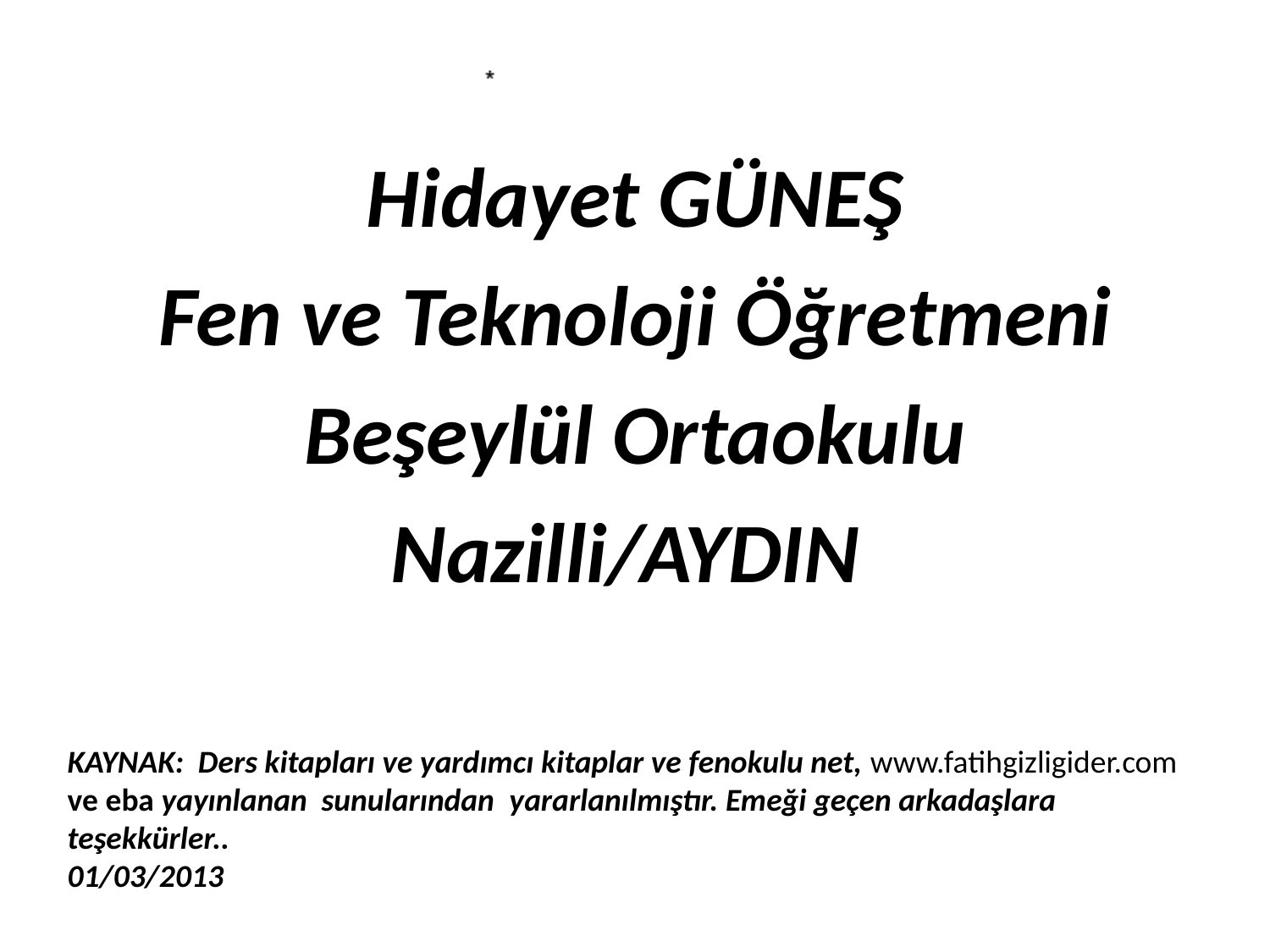

Hidayet GÜNEŞ
Fen ve Teknoloji Öğretmeni
Beşeylül Ortaokulu
Nazilli/AYDIN
KAYNAK:  Ders kitapları ve yardımcı kitaplar ve fenokulu net, www.fatihgizligider.com
ve eba yayınlanan  sunularından  yararlanılmıştır. Emeği geçen arkadaşlara teşekkürler..
01/03/2013